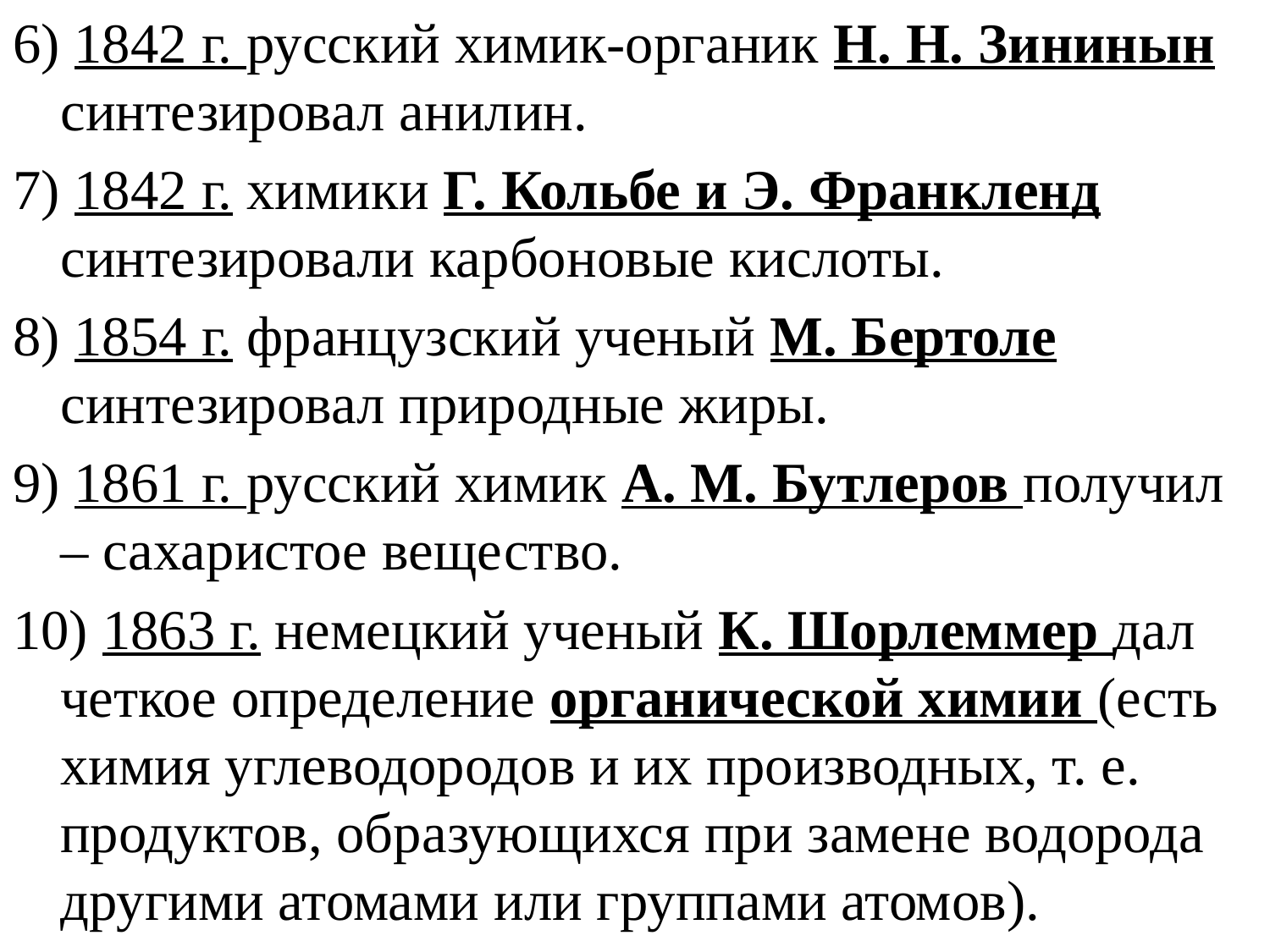

6) 1842 г. русский химик-органик Н. Н. Зининын синтезировал анилин.
7) 1842 г. химики Г. Кольбе и Э. Франкленд синтезировали карбоновые кислоты.
8) 1854 г. французский ученый М. Бертоле синтезировал природные жиры.
9) 1861 г. русский химик А. М. Бутлеров получил – сахаристое вещество.
10) 1863 г. немецкий ученый К. Шорлеммер дал четкое определение органической химии (есть химия углеводородов и их производных, т. е. продуктов, образующихся при замене водорода другими атомами или группами атомов).